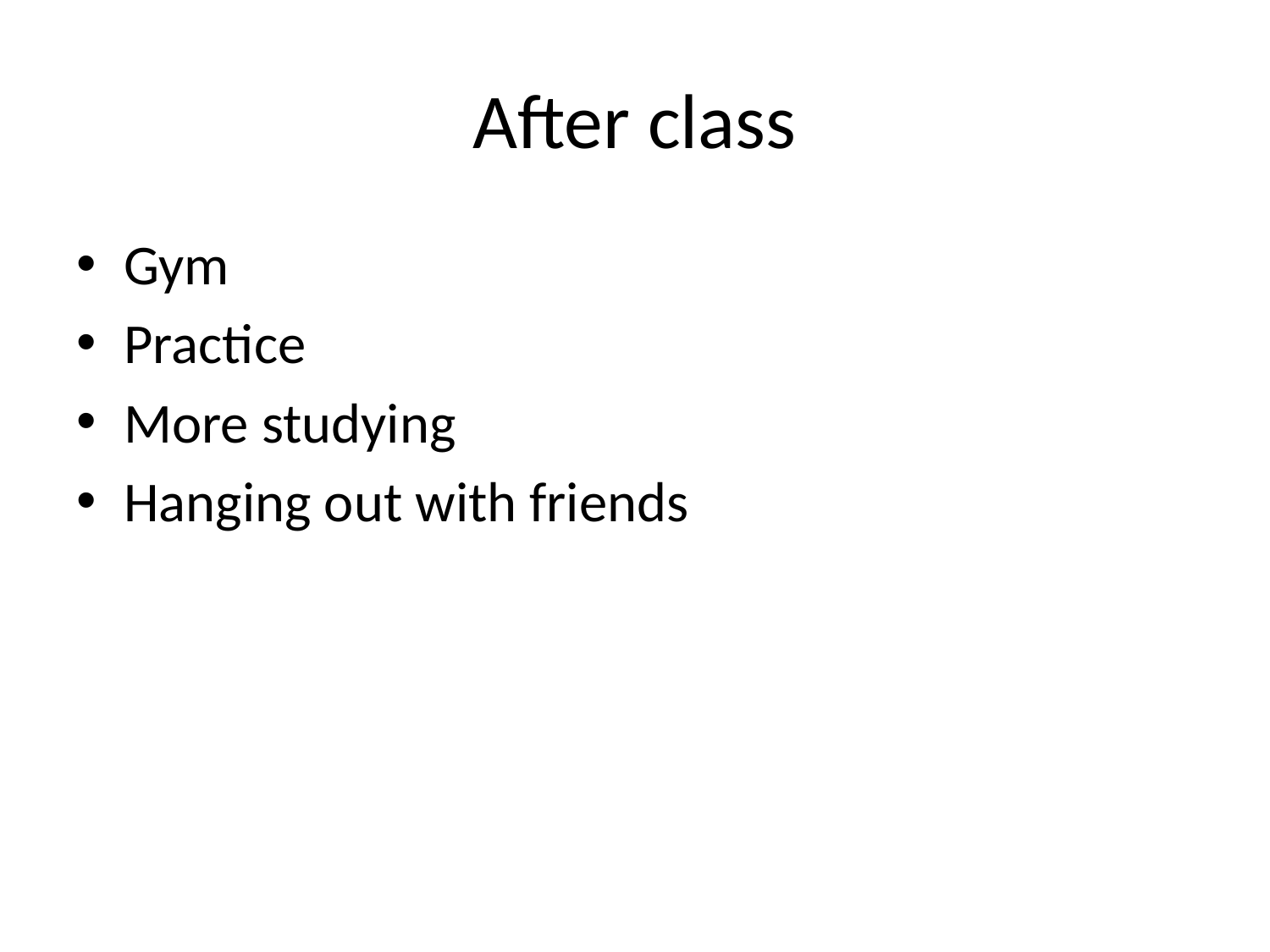

# After class
Gym
Practice
More studying
Hanging out with friends